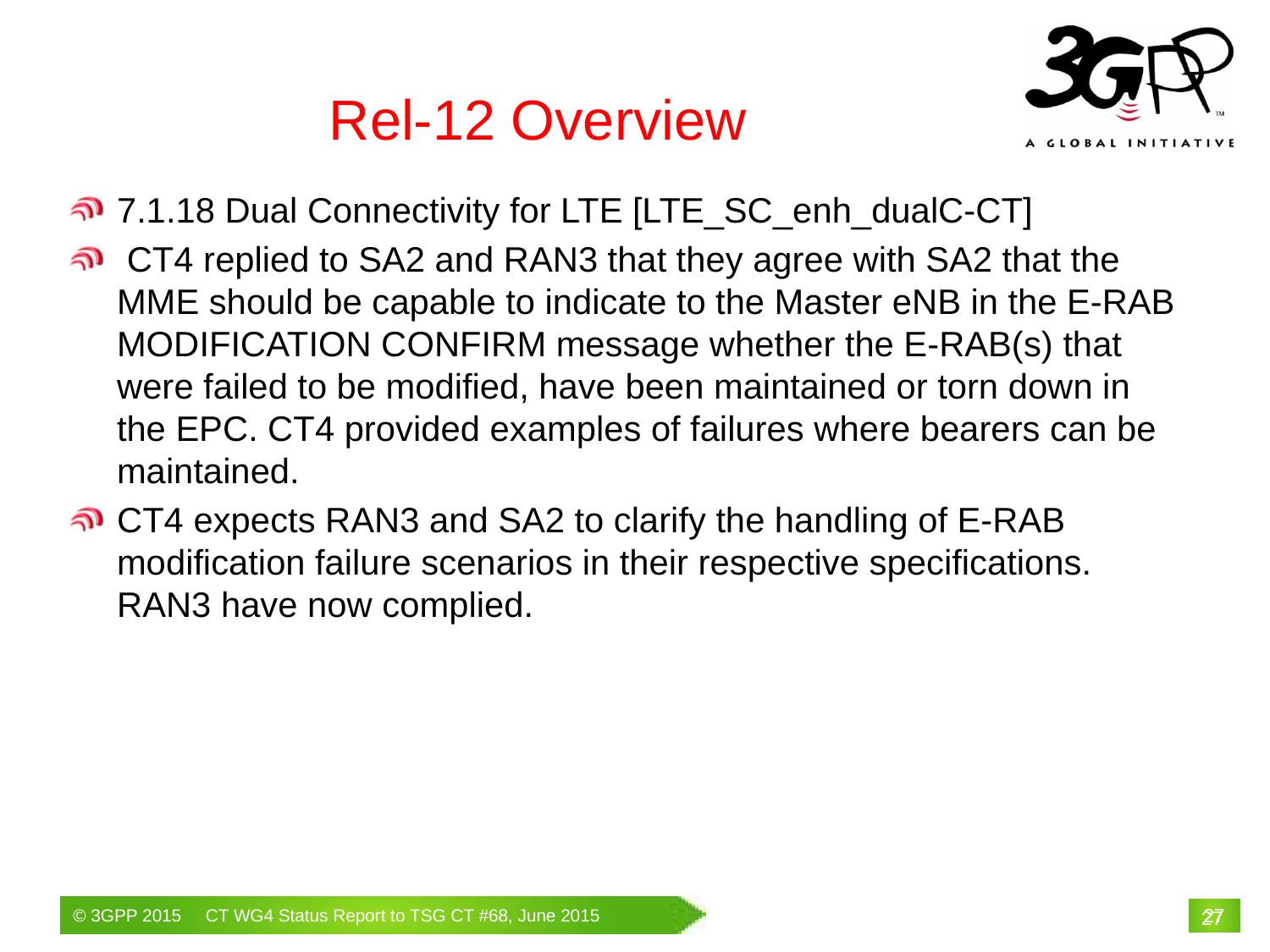

# Rel-12 Overview
7.1.18 Dual Connectivity for LTE [LTE_SC_enh_dualC-CT]
 CT4 replied to SA2 and RAN3 that they agree with SA2 that the MME should be capable to indicate to the Master eNB in the E-RAB MODIFICATION CONFIRM message whether the E-RAB(s) that were failed to be modified, have been maintained or torn down in the EPC. CT4 provided examples of failures where bearers can be maintained.
CT4 expects RAN3 and SA2 to clarify the handling of E-RAB modification failure scenarios in their respective specifications. RAN3 have now complied.

27